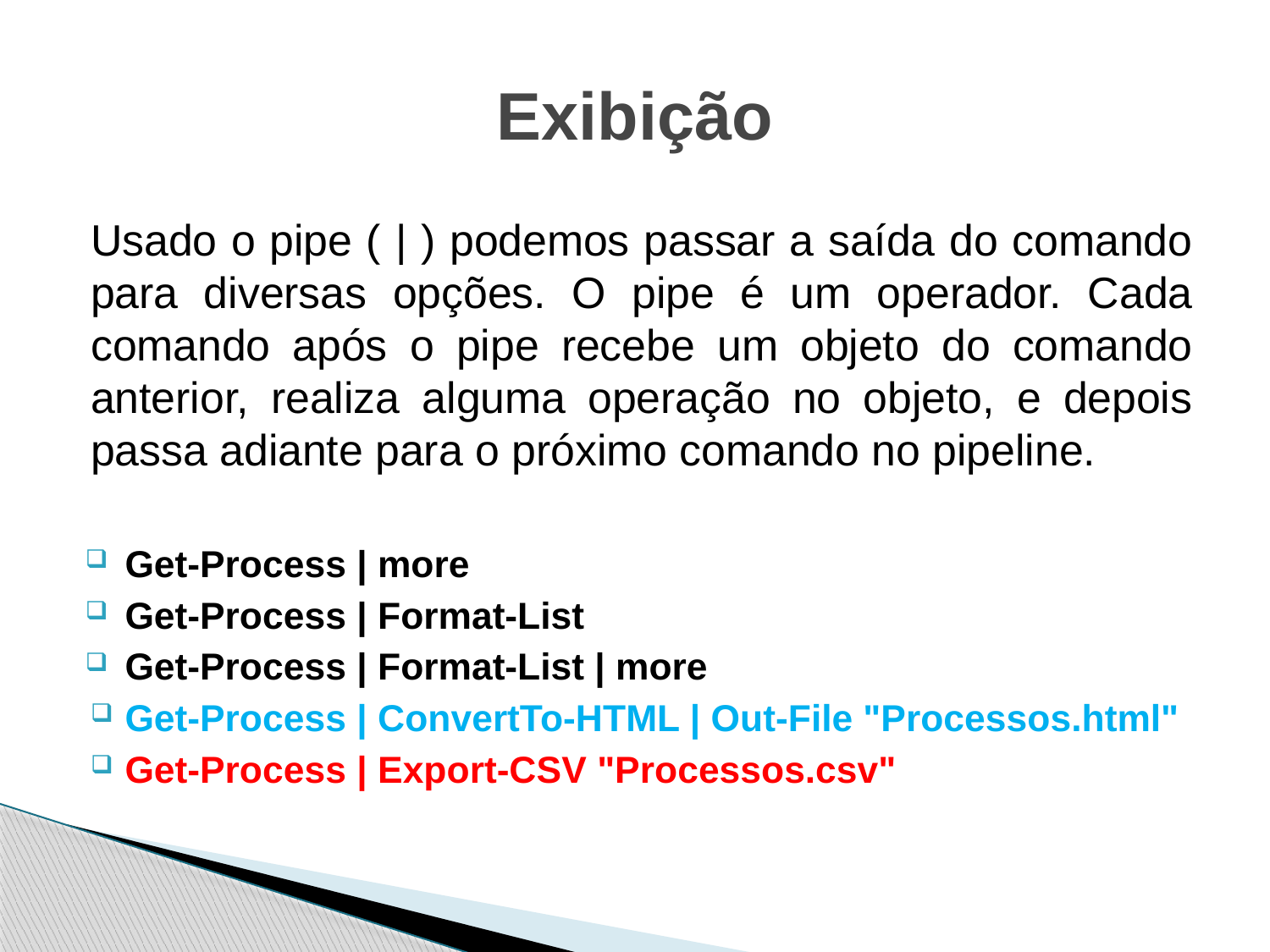

# Exibição
Usado o pipe ( | ) podemos passar a saída do comando para diversas opções. O pipe é um operador. Cada comando após o pipe recebe um objeto do comando anterior, realiza alguma operação no objeto, e depois passa adiante para o próximo comando no pipeline.

Get-Process | more
Get-Process | Format-List
Get-Process | Format-List | more
Get-Process | ConvertTo-HTML | Out-File "Processos.html"
Get-Process | Export-CSV "Processos.csv"